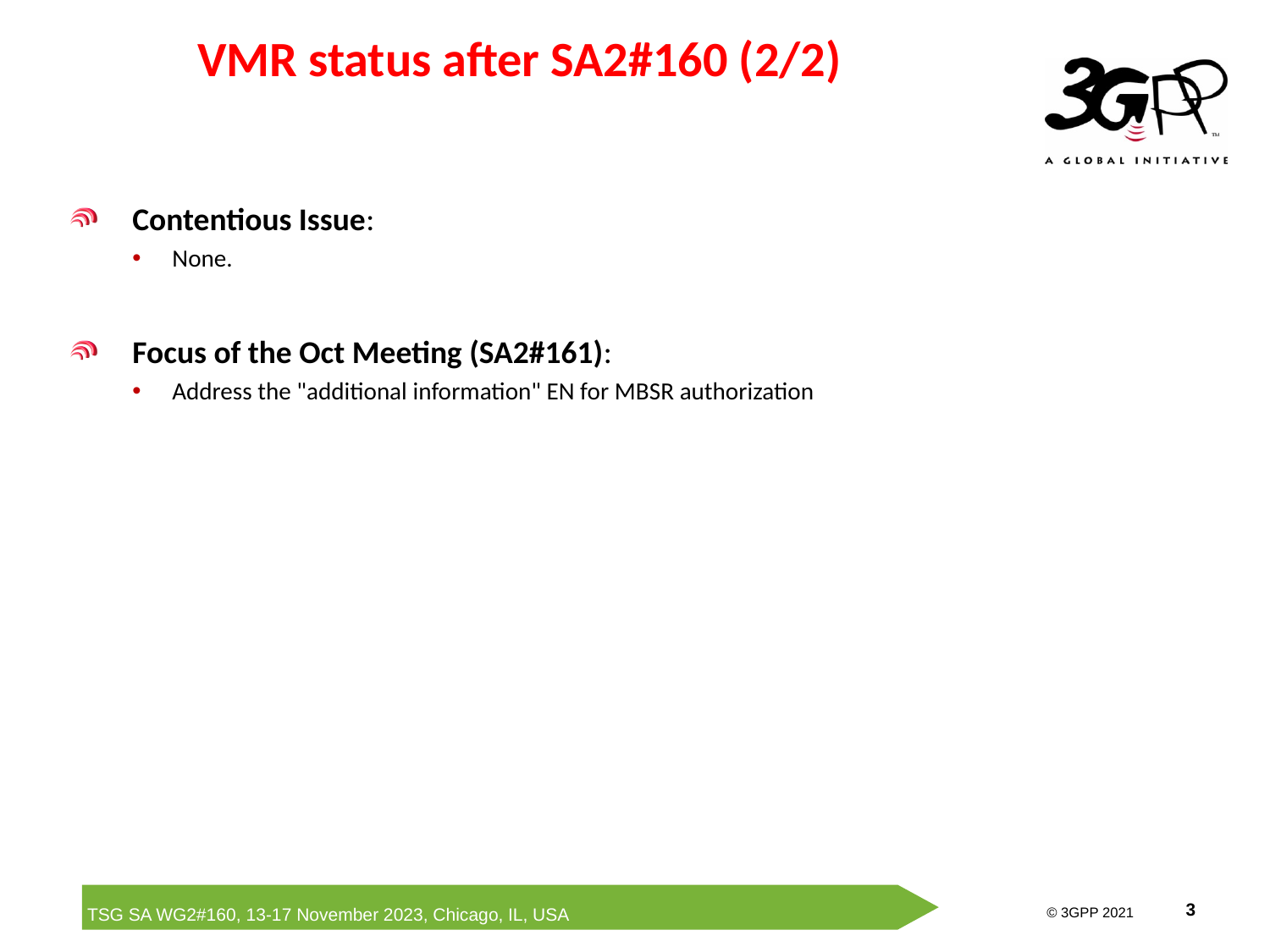

# VMR status after SA2#160 (2/2)
Contentious Issue:
None.

Focus of the Oct Meeting (SA2#161):
Address the "additional information" EN for MBSR authorization